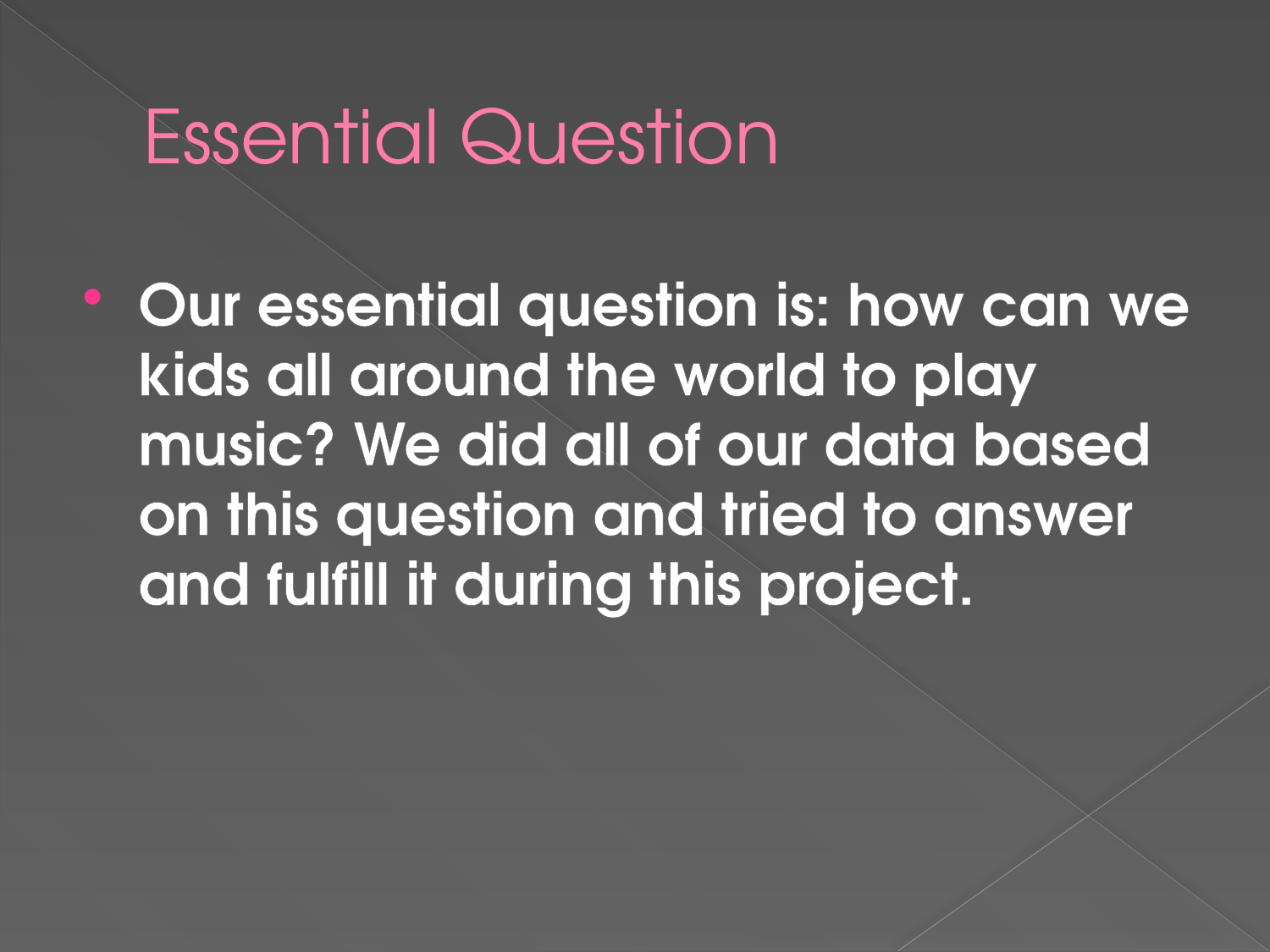

# Essential Question
Our essential question is: how can we kids all around the world to play music? We did all of our data based on this question and tried to answer and fulfill it during this project.